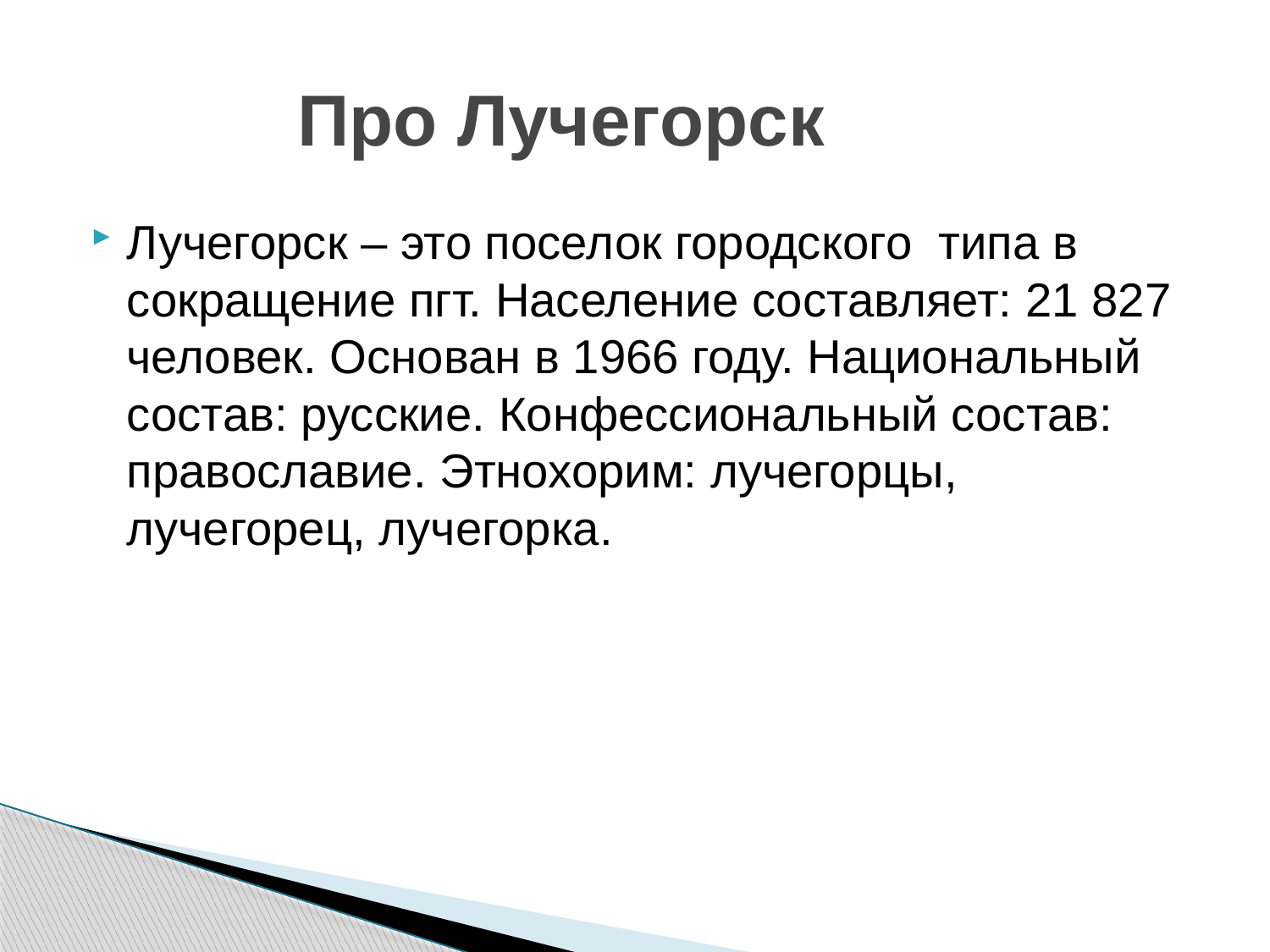

# Про Лучегорск
Лучегорск – это поселок городского  типа в сокращение пгт. Население составляет: 21 827 человек. Основан в 1966 году. Национальный состав: русские. Конфессиональный состав: православие. Этнохорим: лучегорцы, лучегорец, лучегорка.